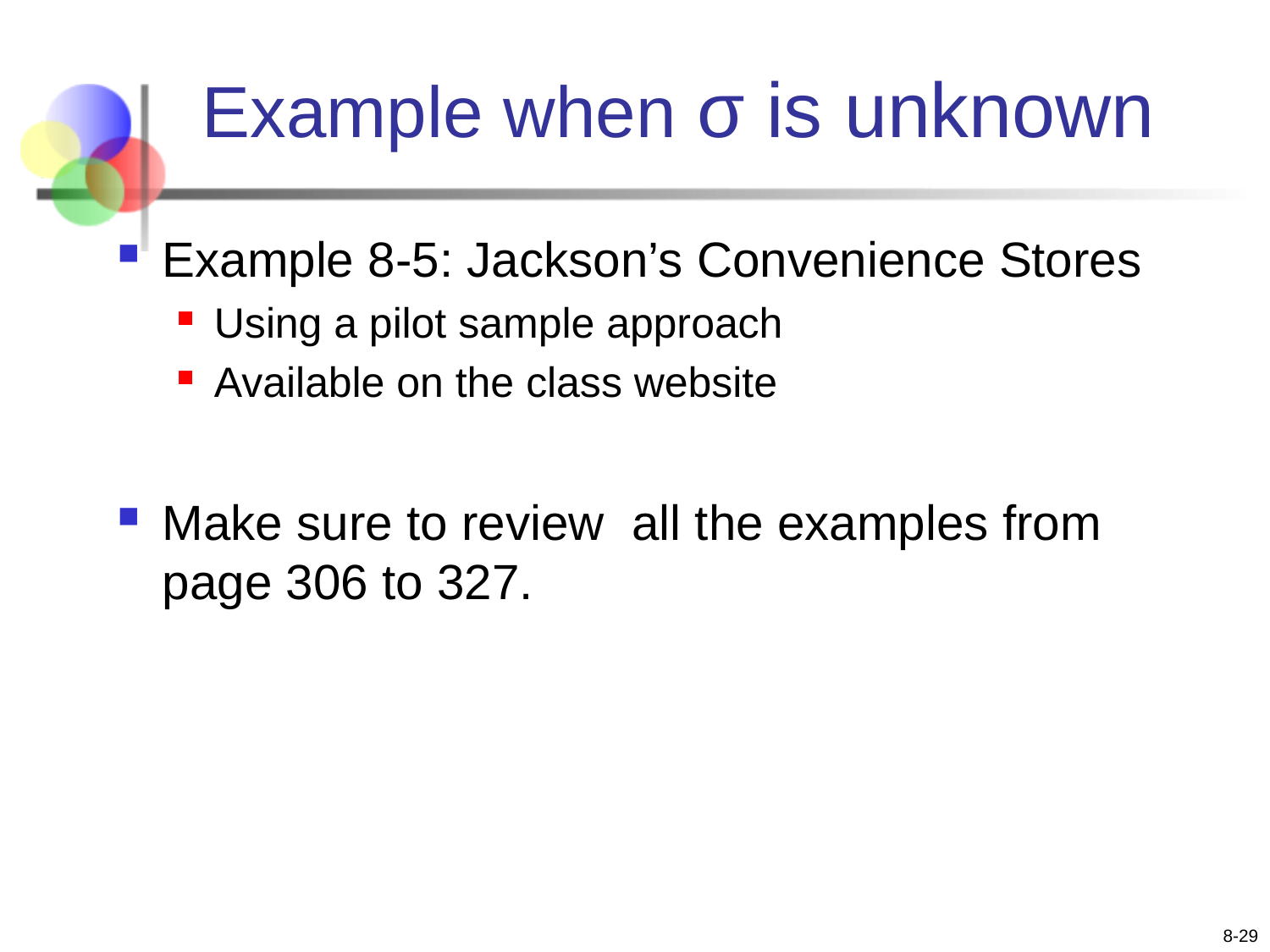

# Example when σ is unknown
Example 8-5: Jackson’s Convenience Stores
Using a pilot sample approach
Available on the class website

Make sure to review  all the examples from page 306 to 327.
8-29